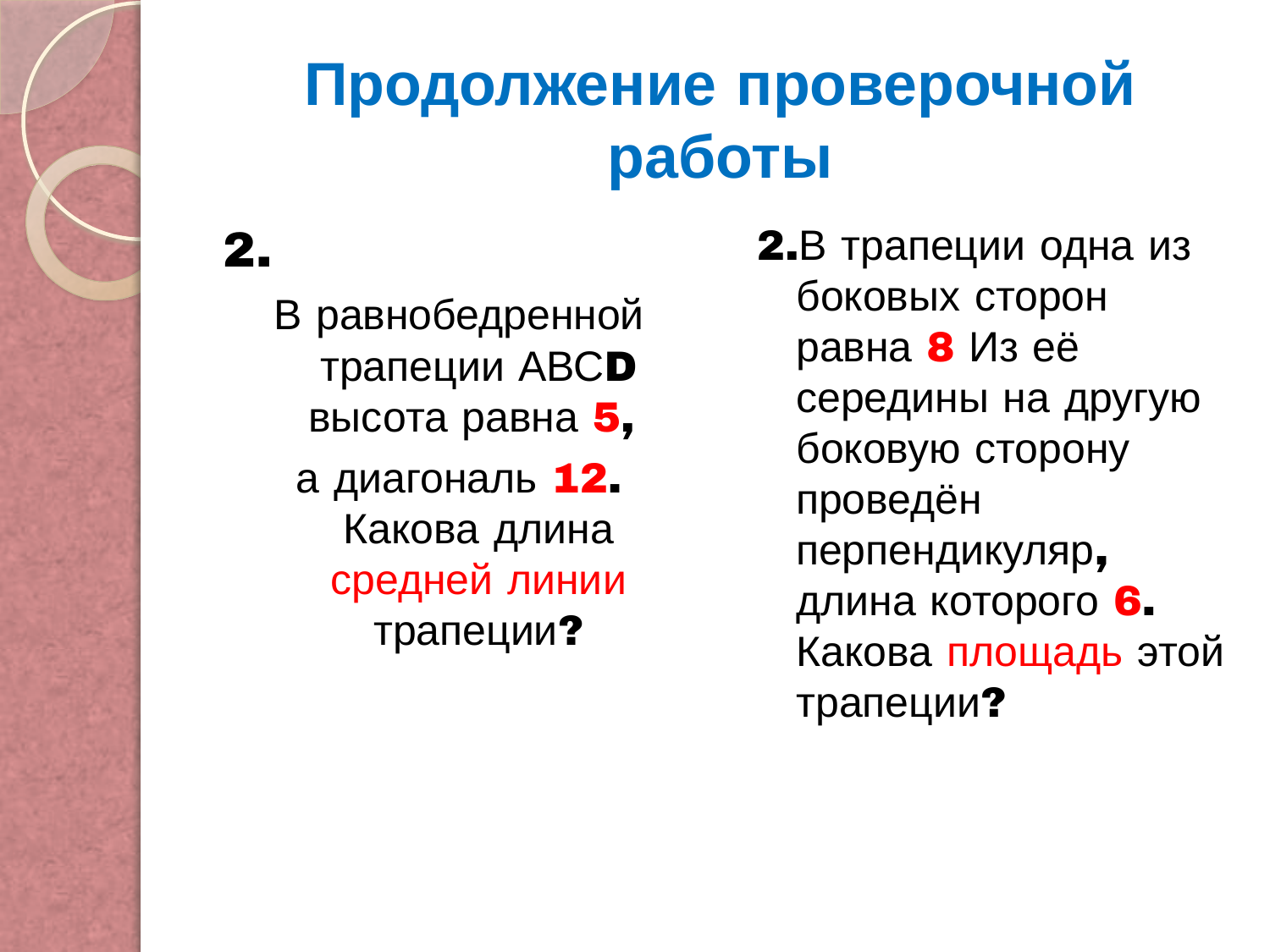

# Продолжение проверочной работы
2.
В равнобедренной трапеции АВСD высота равна 5,
а диагональ 12. Какова длина средней линии трапеции?
2.В трапеции одна из боковых сторон равна 8 Из её середины на другую боковую сторону проведён перпендикуляр, длина которого 6. Какова площадь этой трапеции?